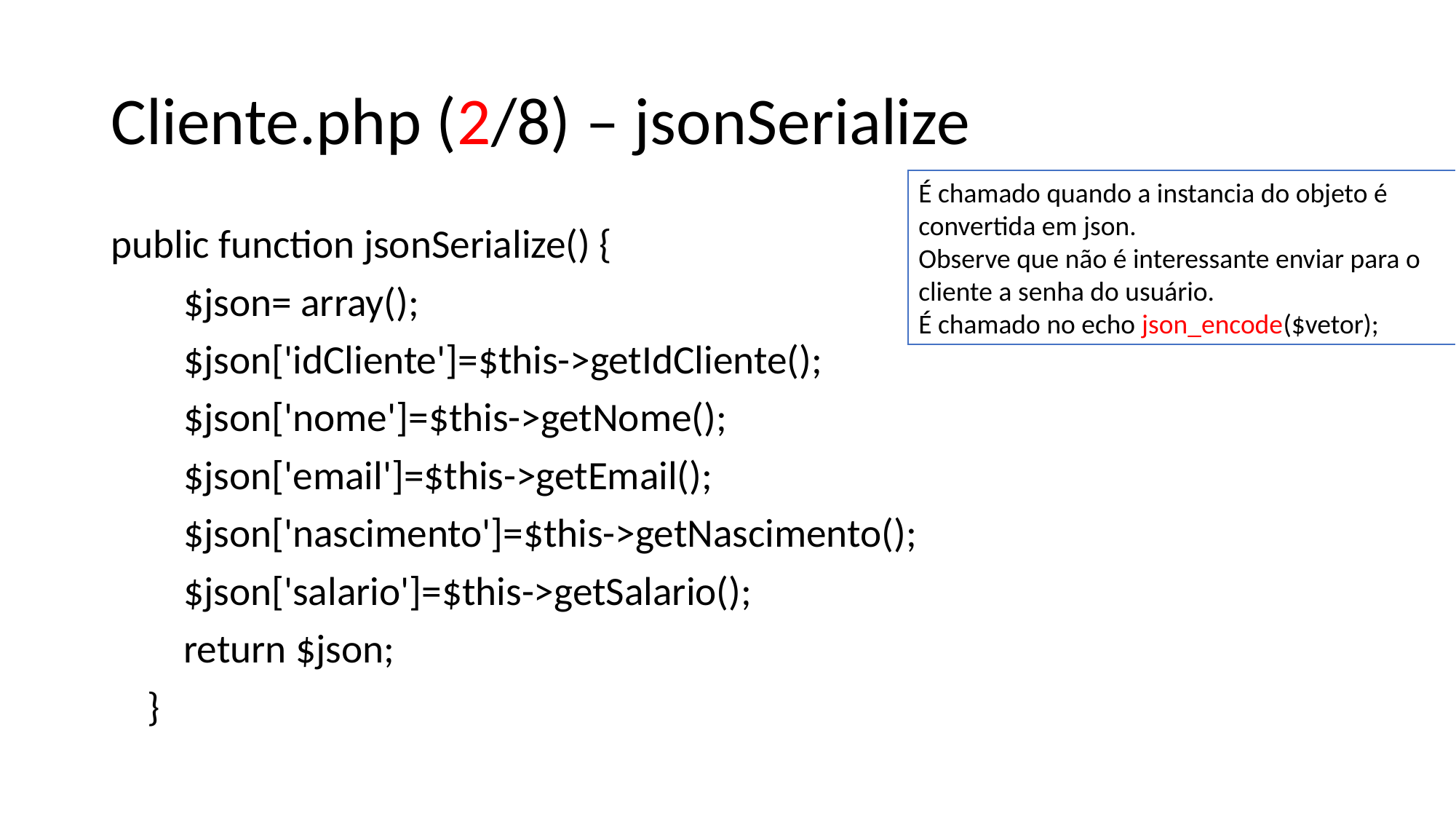

# Cliente.php (2/8) – jsonSerialize
É chamado quando a instancia do objeto é
convertida em json.
Observe que não é interessante enviar para o
cliente a senha do usuário.
É chamado no echo json_encode($vetor);
public function jsonSerialize() {
        $json= array();
        $json['idCliente']=$this->getIdCliente();
        $json['nome']=$this->getNome();
        $json['email']=$this->getEmail();
        $json['nascimento']=$this->getNascimento();
        $json['salario']=$this->getSalario();
        return $json;
    }